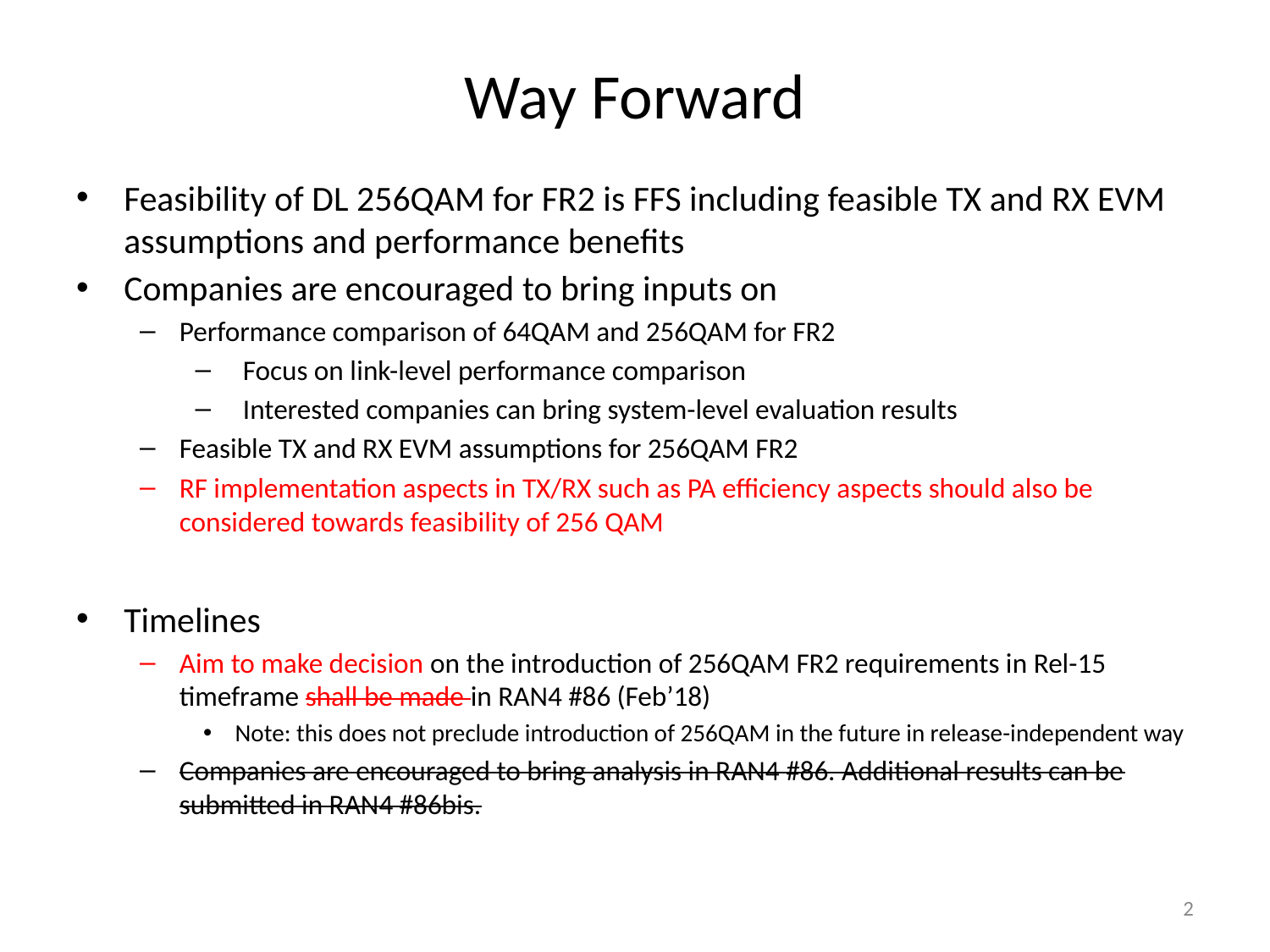

# Way Forward
Feasibility of DL 256QAM for FR2 is FFS including feasible TX and RX EVM assumptions and performance benefits
Companies are encouraged to bring inputs on
Performance comparison of 64QAM and 256QAM for FR2
Focus on link-level performance comparison
Interested companies can bring system-level evaluation results
Feasible TX and RX EVM assumptions for 256QAM FR2
RF implementation aspects in TX/RX such as PA efficiency aspects should also be considered towards feasibility of 256 QAM

Timelines
Aim to make decision on the introduction of 256QAM FR2 requirements in Rel-15 timeframe shall be made in RAN4 #86 (Feb’18)
Note: this does not preclude introduction of 256QAM in the future in release-independent way
Companies are encouraged to bring analysis in RAN4 #86. Additional results can be submitted in RAN4 #86bis.
2